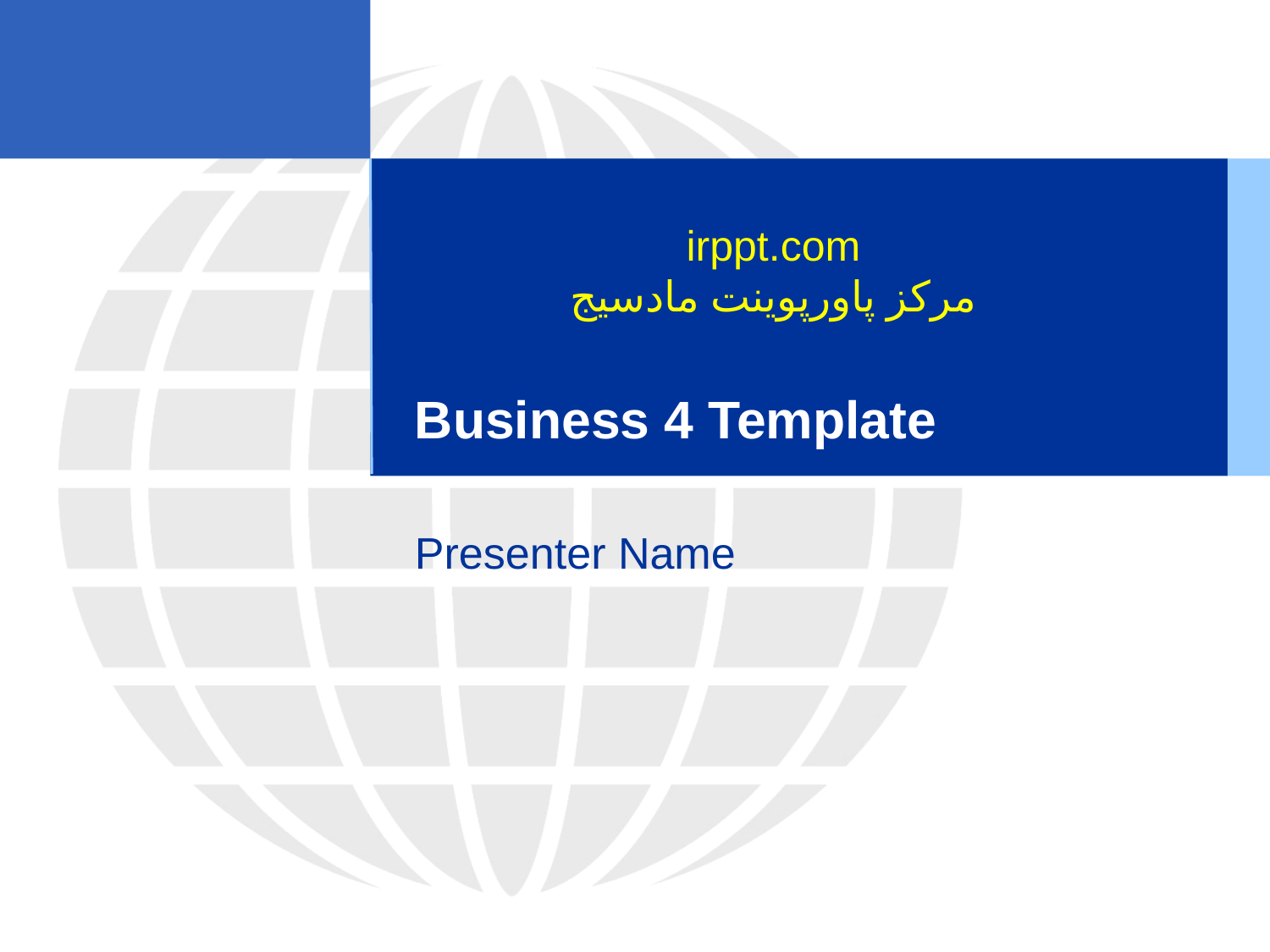

irppt.com
مرکز پاورپوینت مادسیج
# Business 4 Template
Presenter Name